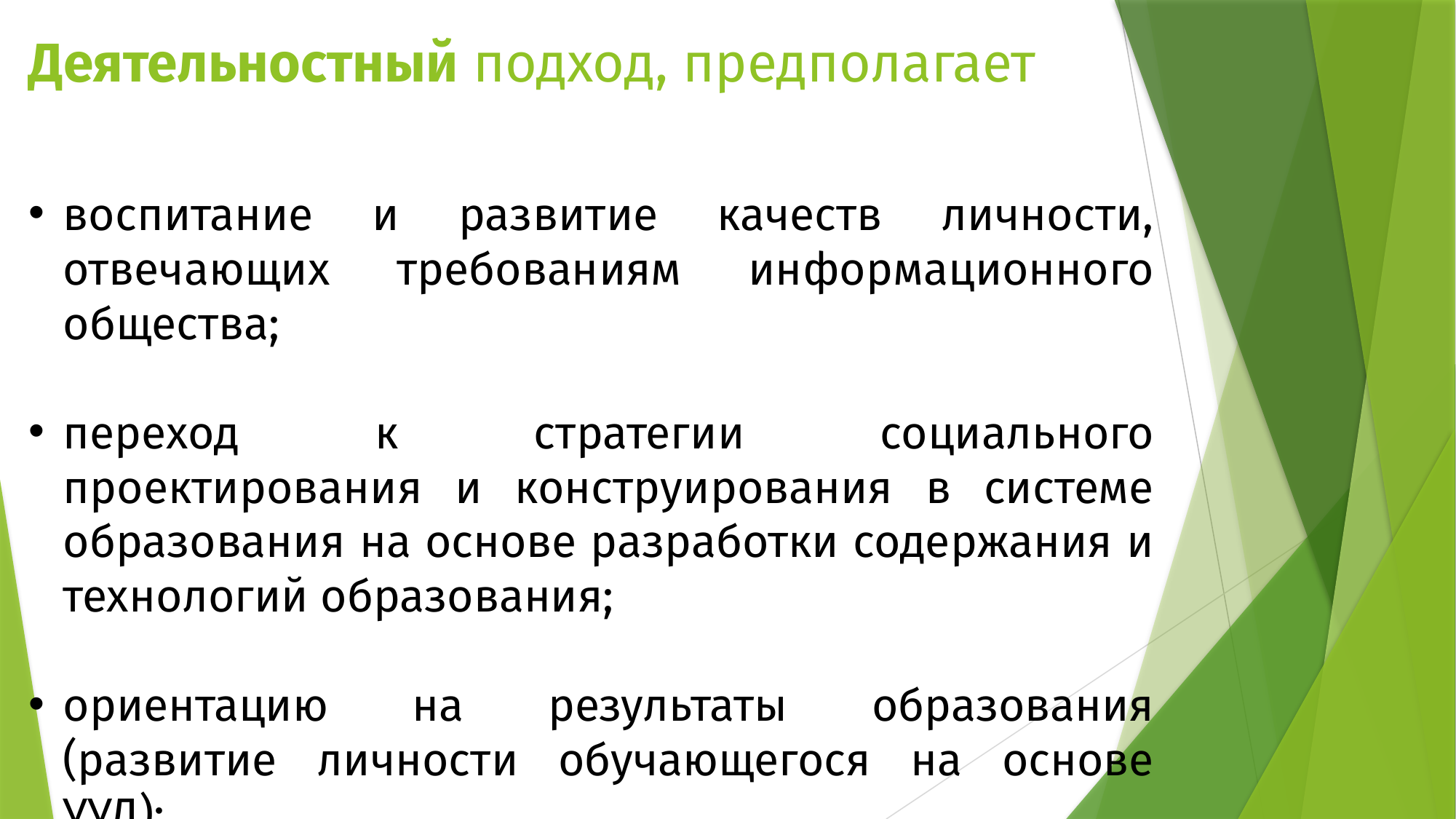

# Деятельностный подход, предполагает
воспитание и развитие качеств личности, отвечающих требованиям информационного общества;

переход к стратегии социального проектирования и конструирования в системе образования на основе разработки содержания и технологий образования;

ориентацию на результаты образования (развитие личности обучающегося на основе УУД);